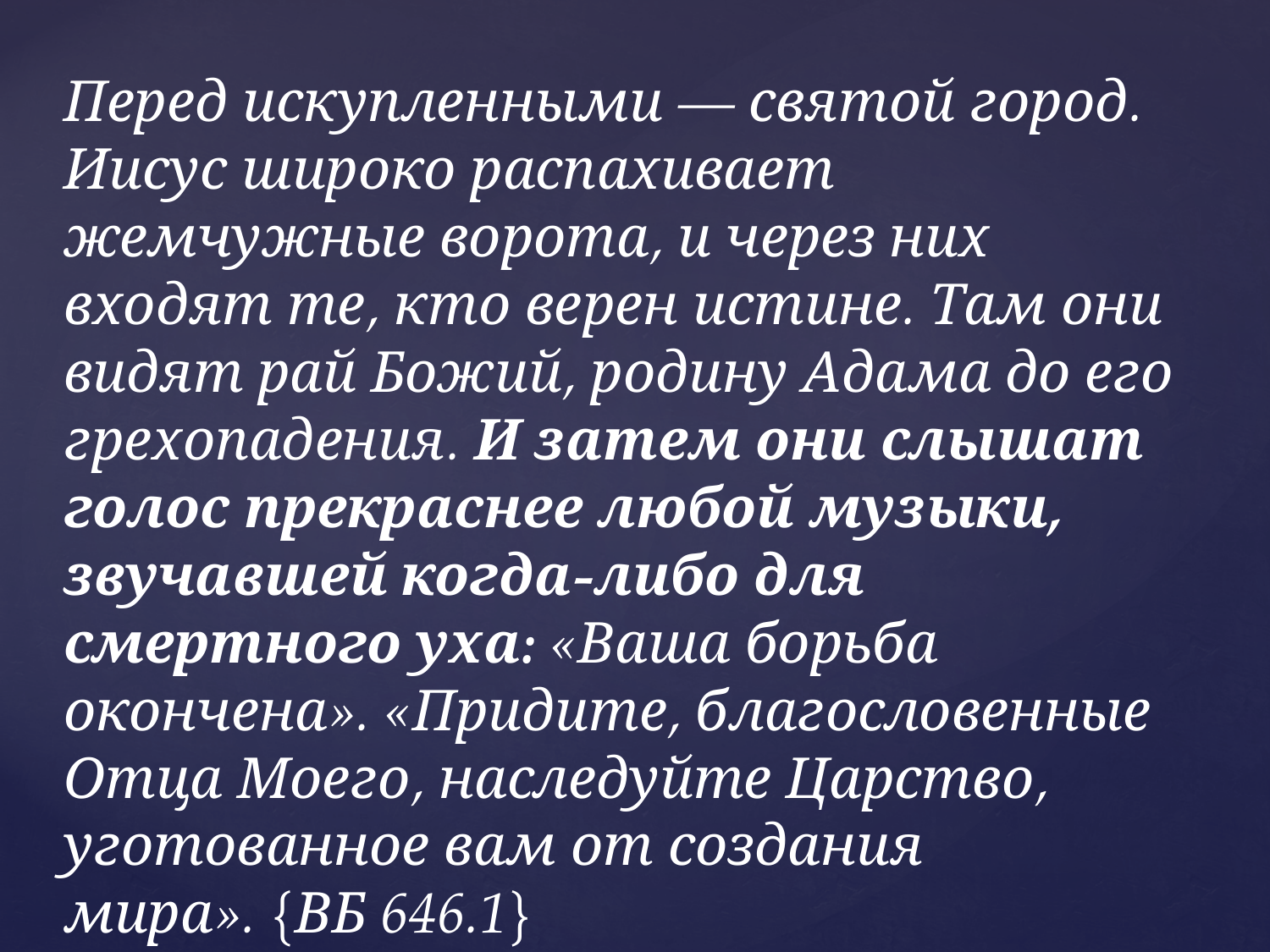

Перед искупленными — святой город. Иисус широко распахивает жемчужные ворота, и через них входят те, кто верен истине. Там они видят рай Божий, родину Адама до его грехопадения. И затем они слышат голос прекраснее любой музыки, звучавшей когда-либо для смертного уха: «Ваша борьба окончена». «Придите, благословенные Отца Моего, наследуйте Царство, уготованное вам от создания мира». {ВБ 646.1}